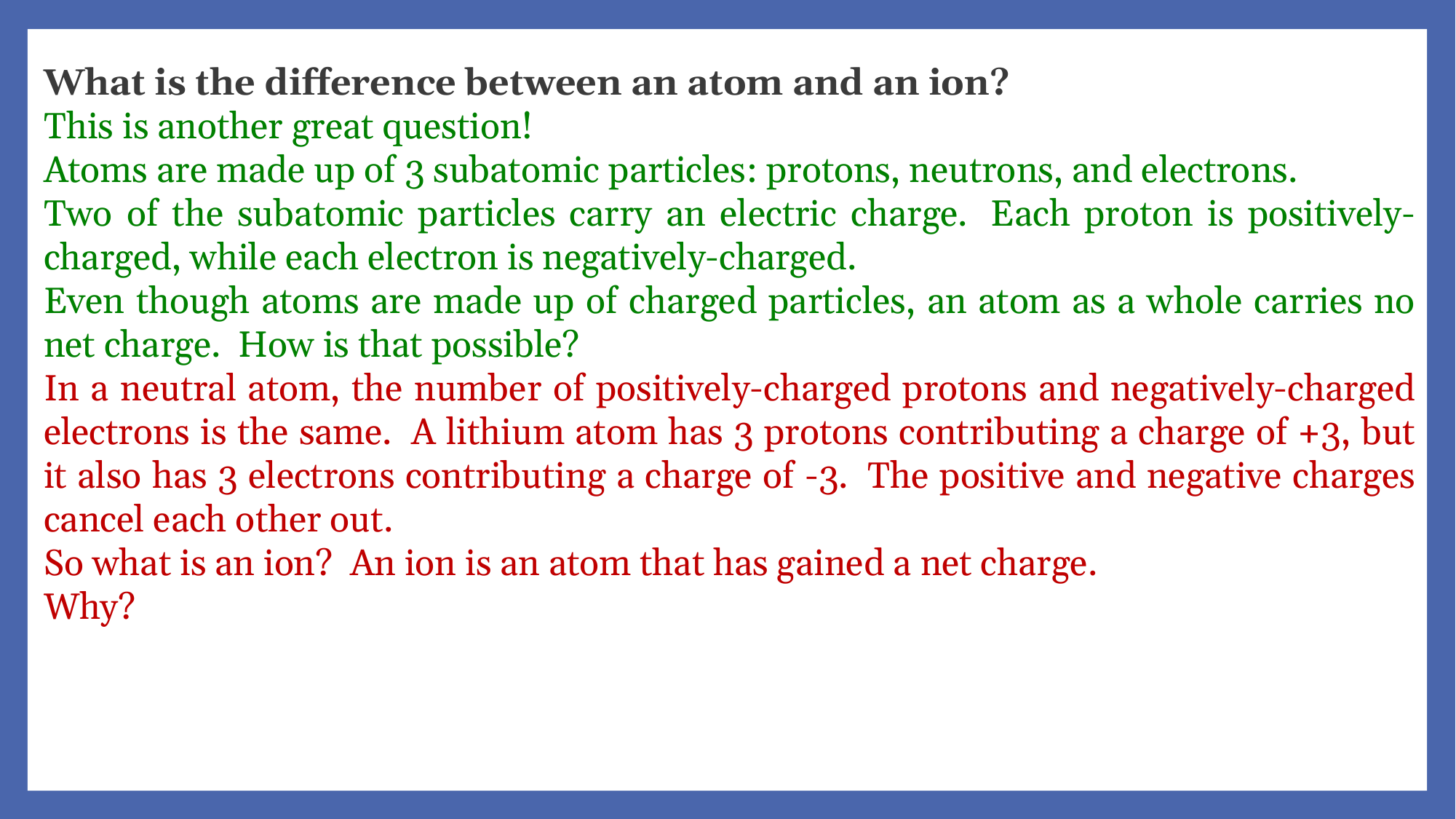

What is the difference between an atom and an ion?
This is another great question!
Atoms are made up of 3 subatomic particles: protons, neutrons, and electrons.
Two of the subatomic particles carry an electric charge.  Each proton is positively-charged, while each electron is negatively-charged.
Even though atoms are made up of charged particles, an atom as a whole carries no net charge.  How is that possible?
In a neutral atom, the number of positively-charged protons and negatively-charged electrons is the same.  A lithium atom has 3 protons contributing a charge of +3, but it also has 3 electrons contributing a charge of -3.  The positive and negative charges cancel each other out.
So what is an ion?  An ion is an atom that has gained a net charge.
Why?